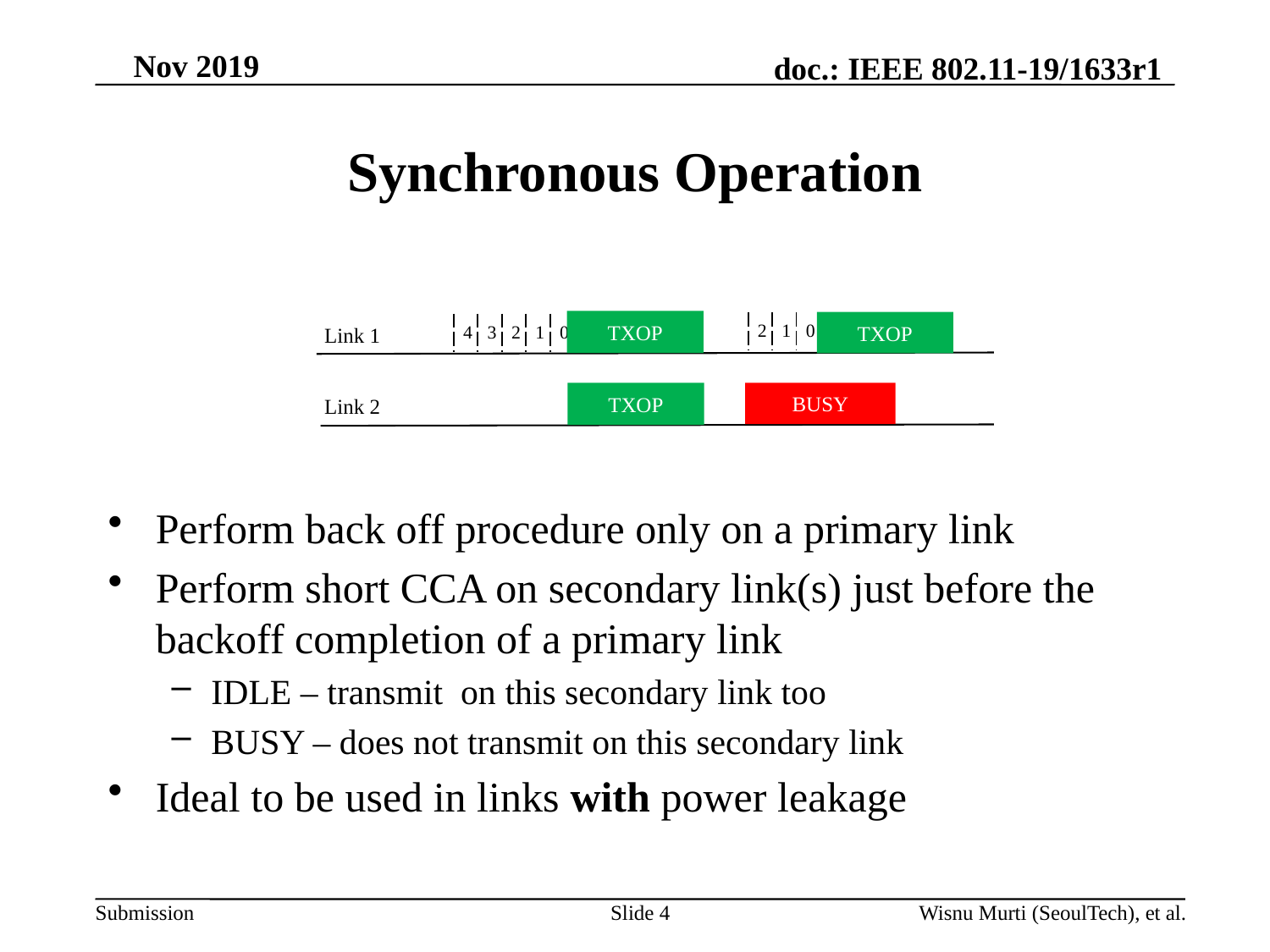

# Synchronous Operation
TXOP
TXOP
| 2 | 1 | 0 |
| --- | --- | --- |
| 4 | 3 | 2 | 1 | 0 |
| --- | --- | --- | --- | --- |
Link 1
TXOP
BUSY
Link 2
Perform back off procedure only on a primary link
Perform short CCA on secondary link(s) just before the backoff completion of a primary link
IDLE – transmit  on this secondary link too
BUSY – does not transmit on this secondary link
Ideal to be used in links with power leakage
Slide 4
Wisnu Murti (SeoulTech), et al.